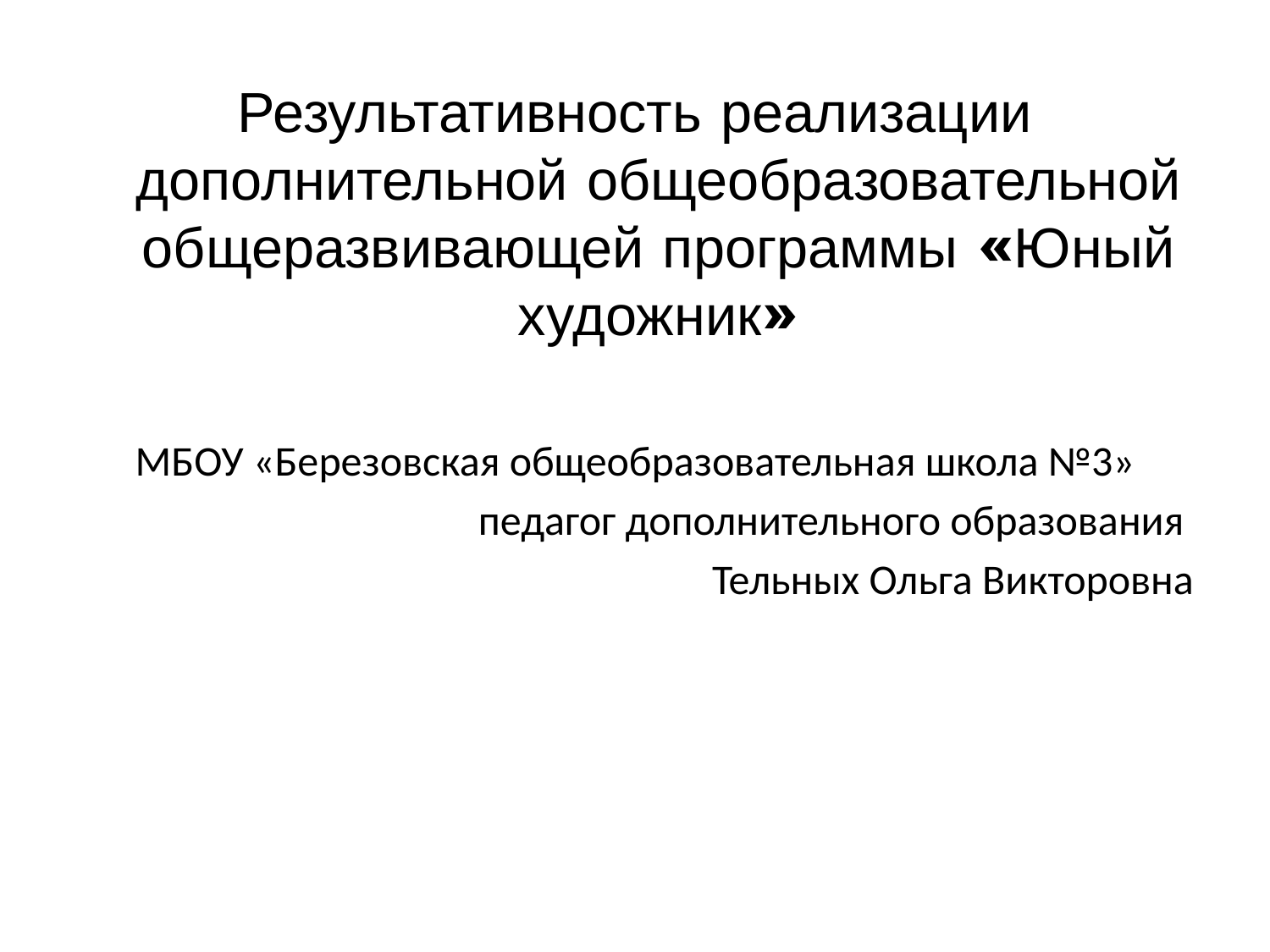

Результативность реализации дополнительной общеобразовательной общеразвивающей программы «Юный художник»

МБОУ «Березовская общеобразовательная школа №3»
педагог дополнительного образования
Тельных Ольга Викторовна